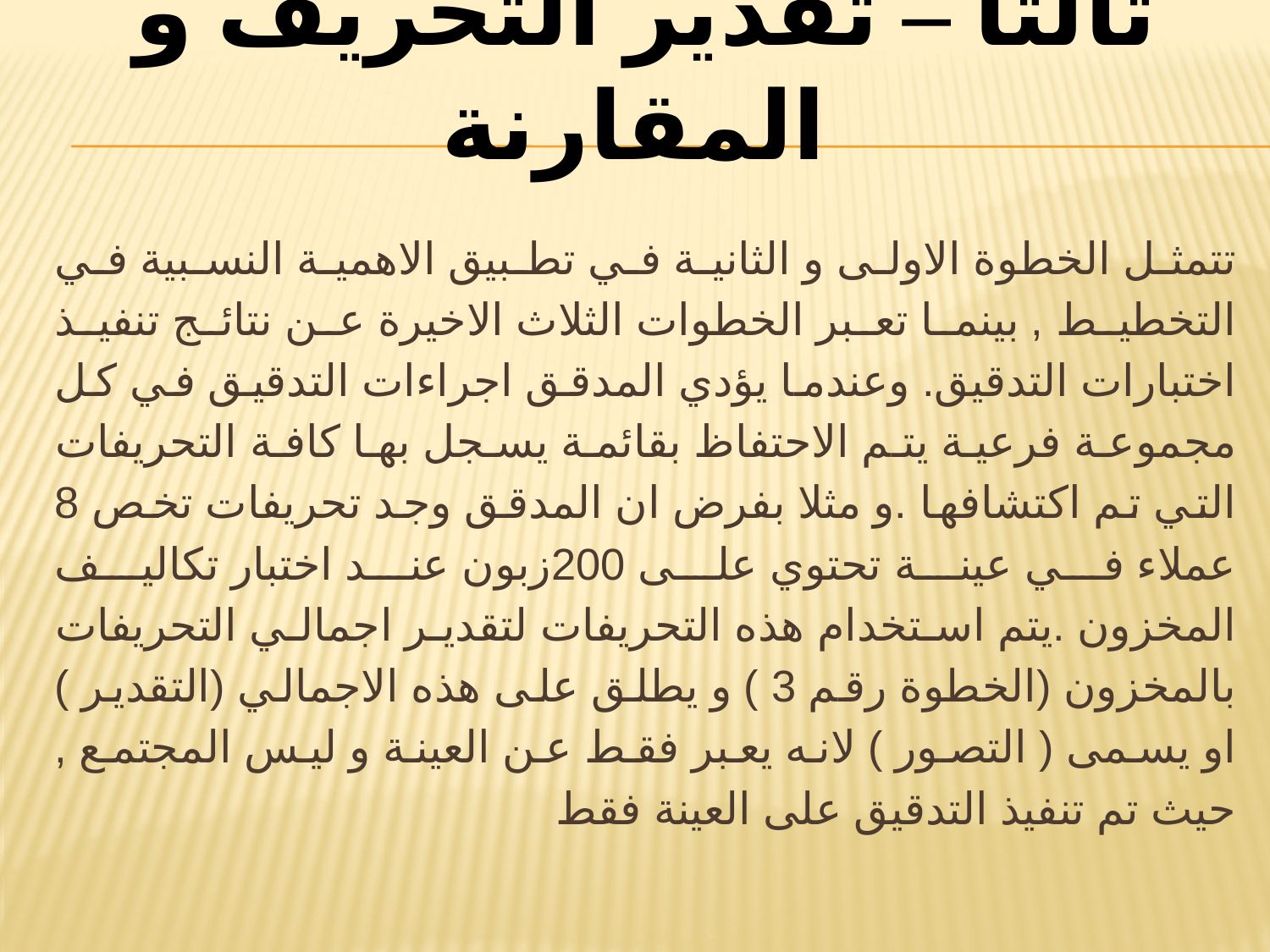

# ثالثا – تقدير التحريف و المقارنة
تتمثل الخطوة الاولى و الثانية في تطبيق الاهمية النسبية في التخطيط , بينما تعبر الخطوات الثلاث الاخيرة عن نتائج تنفيذ اختبارات التدقيق. وعندما يؤدي المدقق اجراءات التدقيق في كل مجموعة فرعية يتم الاحتفاظ بقائمة يسجل بها كافة التحريفات التي تم اكتشافها .و مثلا بفرض ان المدقق وجد تحريفات تخص 8 عملاء في عينة تحتوي على 200زبون عند اختبار تكاليف المخزون .يتم استخدام هذه التحريفات لتقدير اجمالي التحريفات بالمخزون (الخطوة رقم 3 ) و يطلق على هذه الاجمالي (التقدير ) او يسمى ( التصور ) لانه يعبر فقط عن العينة و ليس المجتمع , حيث تم تنفيذ التدقيق على العينة فقط